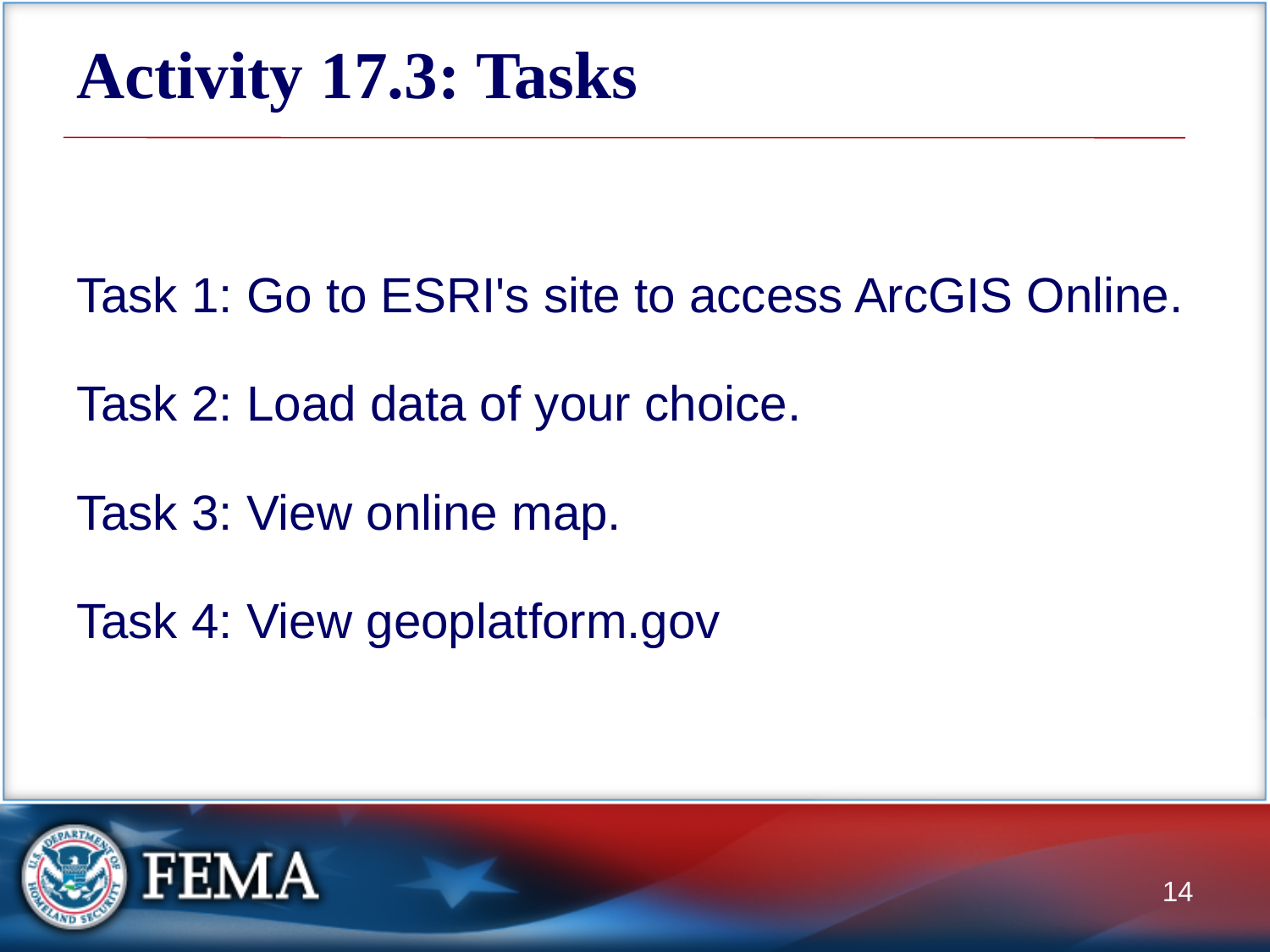

# Activity 17.3: Tasks

Task 1: Go to ESRI's site to access ArcGIS Online.
Task 2: Load data of your choice.
Task 3: View online map.
Task 4: View geoplatform.gov
14